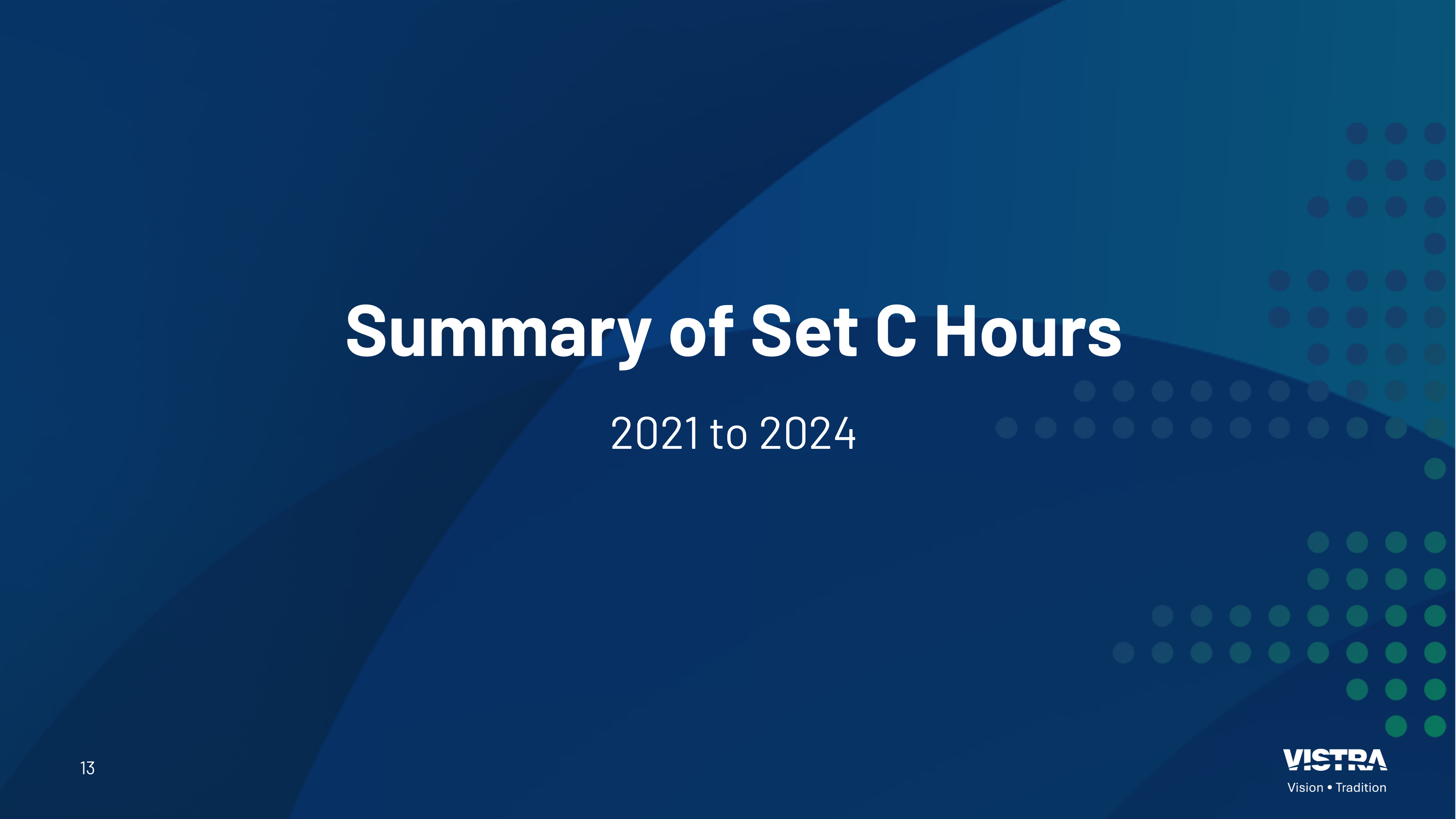

Summary of Set C Hours
# 2021 to 2024